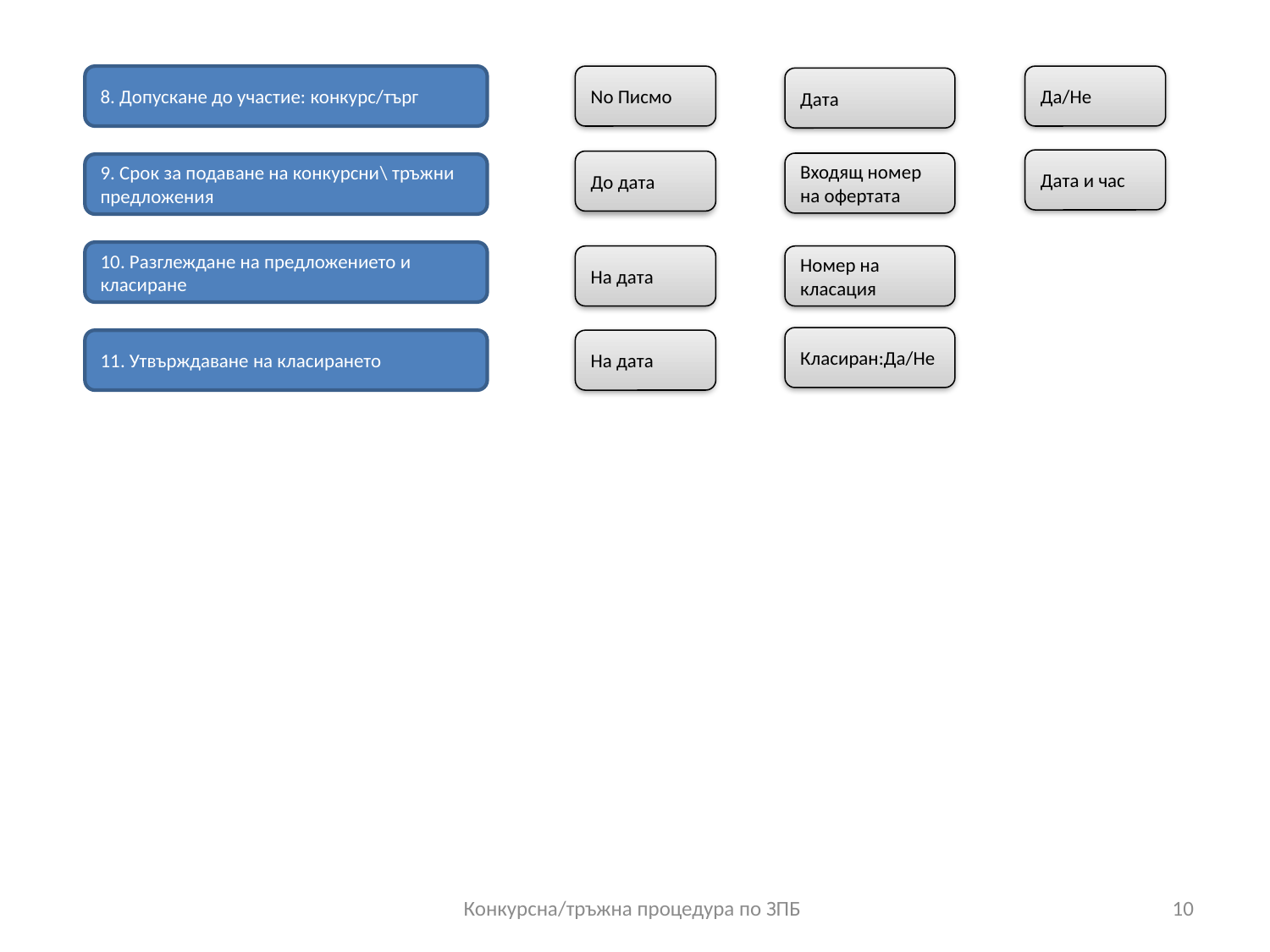

8. Допускане до участие: конкурс/търг
No Писмо
Да/Не
Дата
Дата и час
До дата
Входящ номер на офертата
9. Срок за подаване на конкурсни\ тръжни предложения
10. Разглеждане на предложението и класиране
На дата
Номер на класация
Класиран:Да/Не
11. Утвърждаване на класирането
На дата

Конкурсна/тръжна процедура по ЗПБ

10